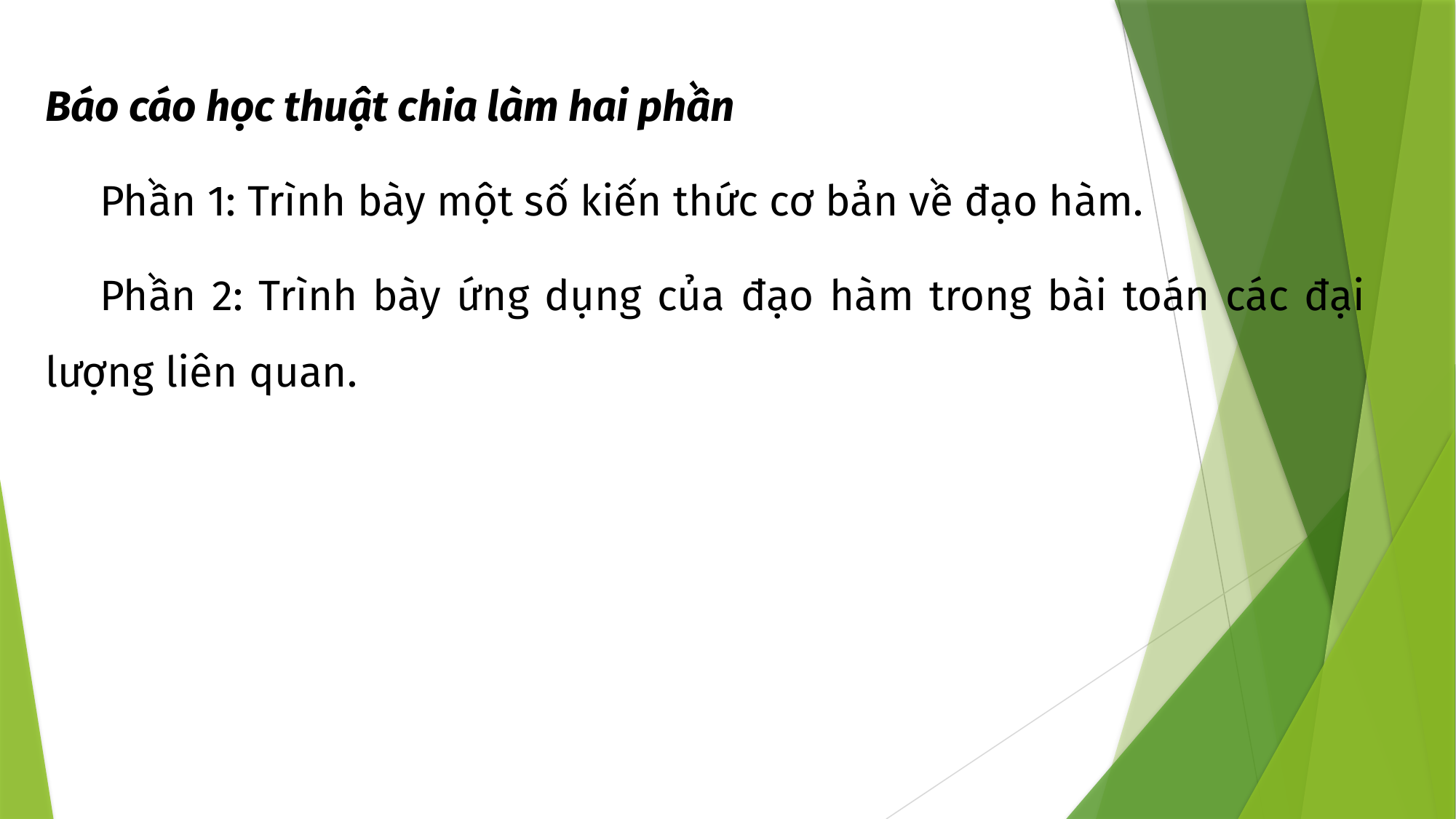

Báo cáo học thuật chia làm hai phần
Phần 1: Trình bày một số kiến thức cơ bản về đạo hàm.
Phần 2: Trình bày ứng dụng của đạo hàm trong bài toán các đại lượng liên quan.